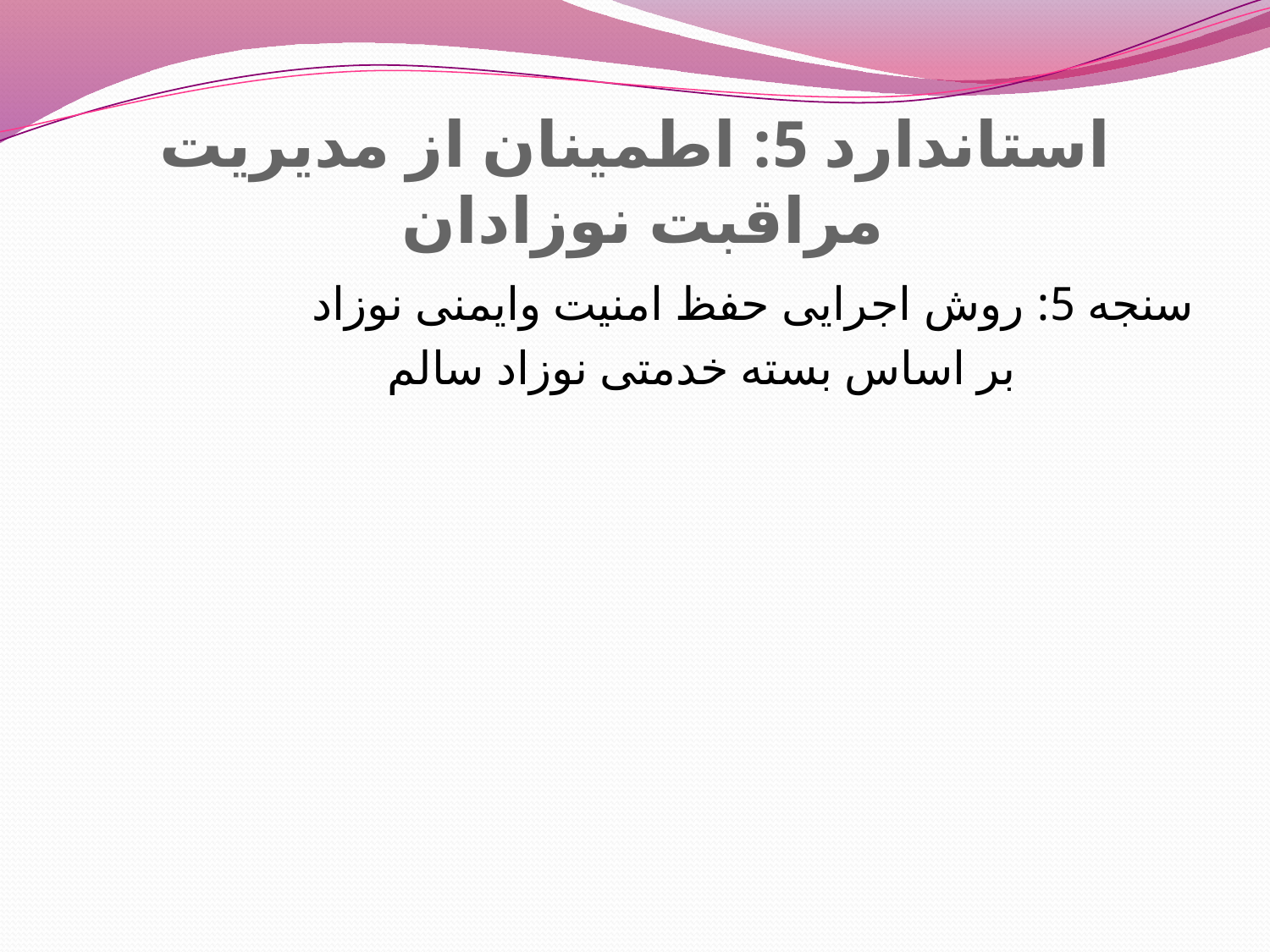

# استاندارد 5: اطمینان از مدیریت مراقبت نوزادان
سنجه 5: روش اجرایی حفظ امنیت وایمنی نوزاد
               بر اساس بسته خدمتی نوزاد سالم